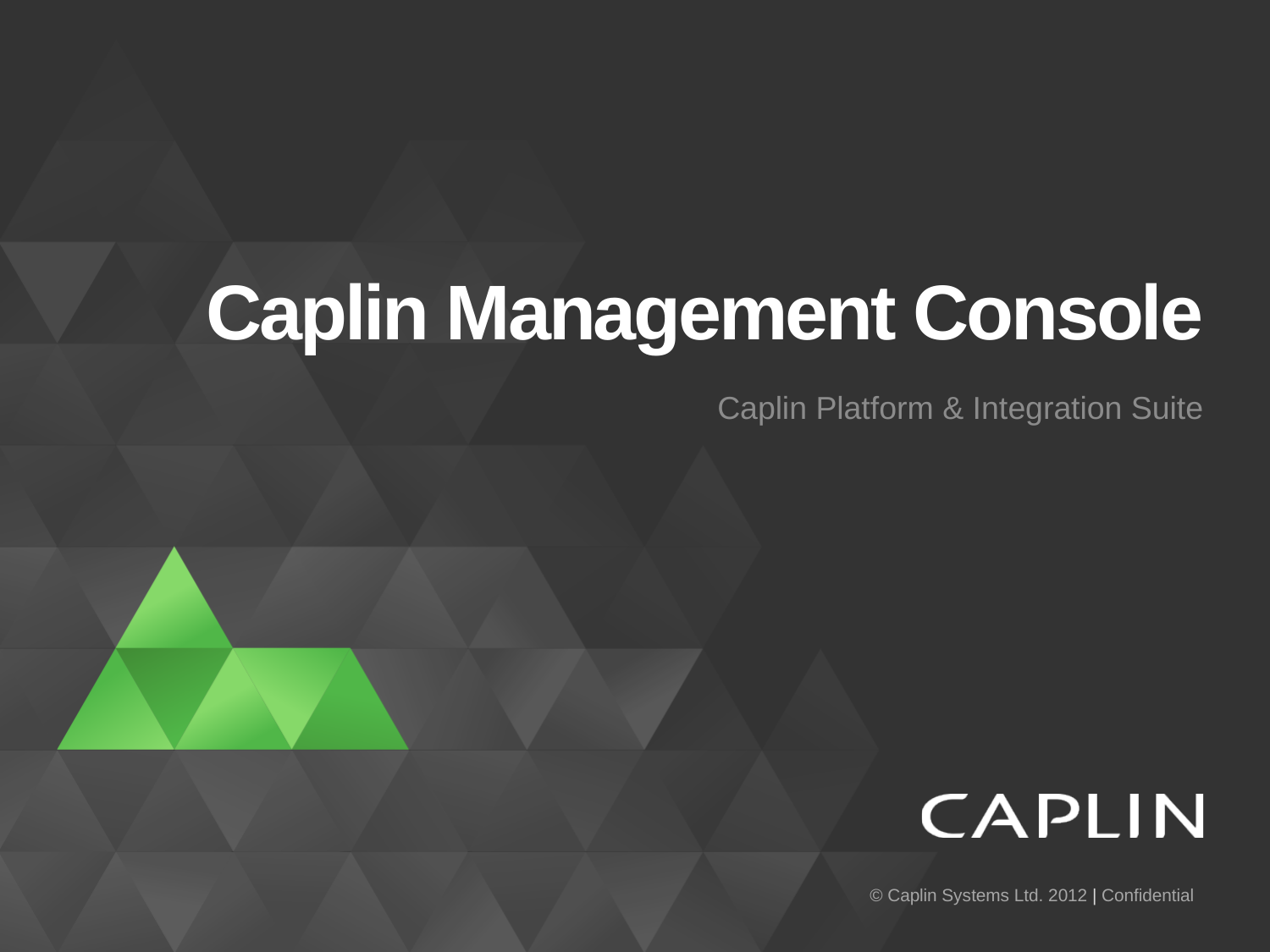

# Caplin Management Console
Caplin Platform & Integration Suite